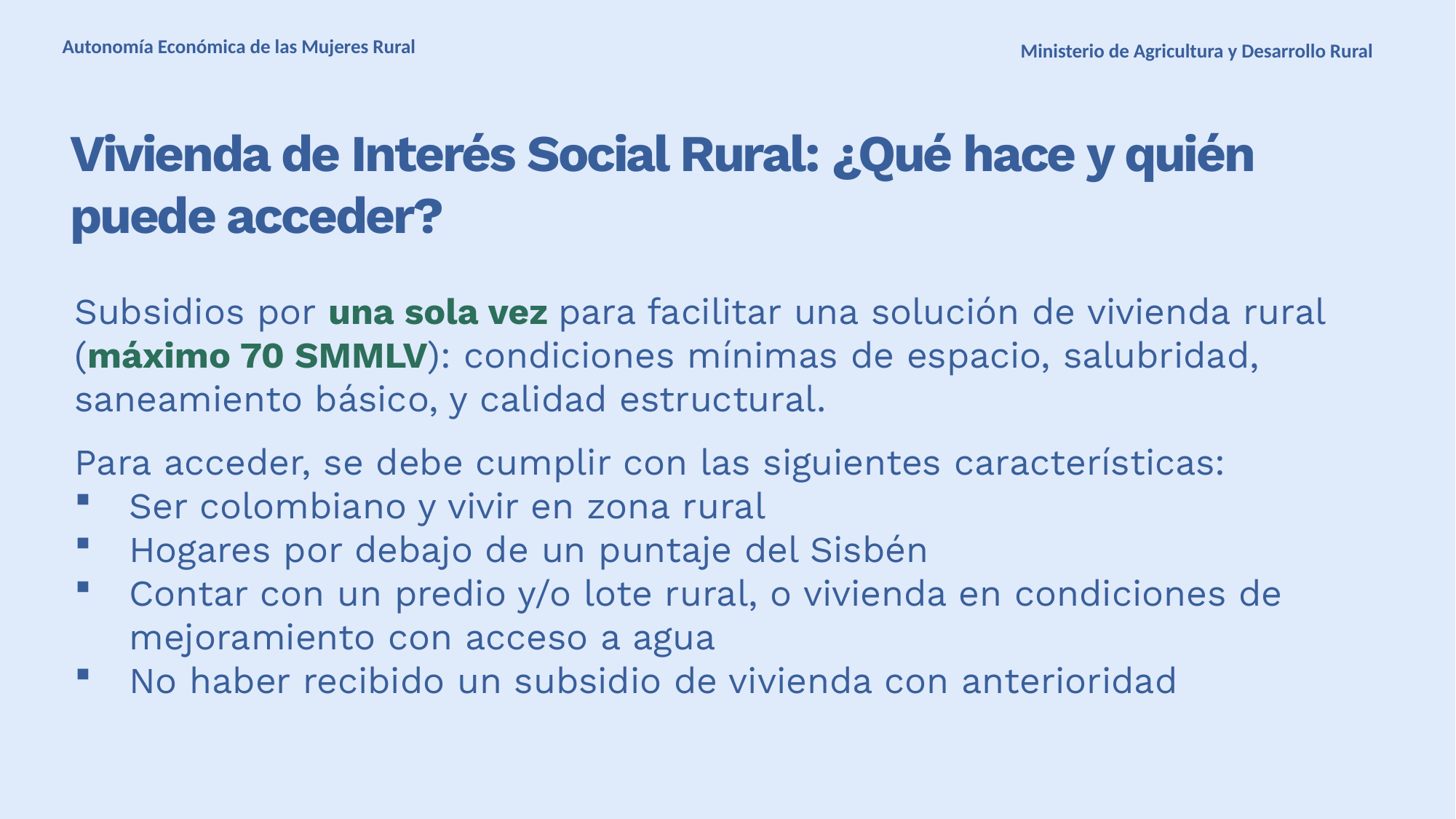

Autonomía Económica de las Mujeres Rural
Ministerio de Agricultura y Desarrollo Rural
Vivienda de Interés Social Rural: ¿Qué hace y quién puede acceder?
Subsidios por una sola vez para facilitar una solución de vivienda rural (máximo 70 SMMLV): condiciones mínimas de espacio, salubridad, saneamiento básico, y calidad estructural.

Para acceder, se debe cumplir con las siguientes características:
Ser colombiano y vivir en zona rural
Hogares por debajo de un puntaje del Sisbén
Contar con un predio y/o lote rural, o vivienda en condiciones de mejoramiento con acceso a agua
No haber recibido un subsidio de vivienda con anterioridad